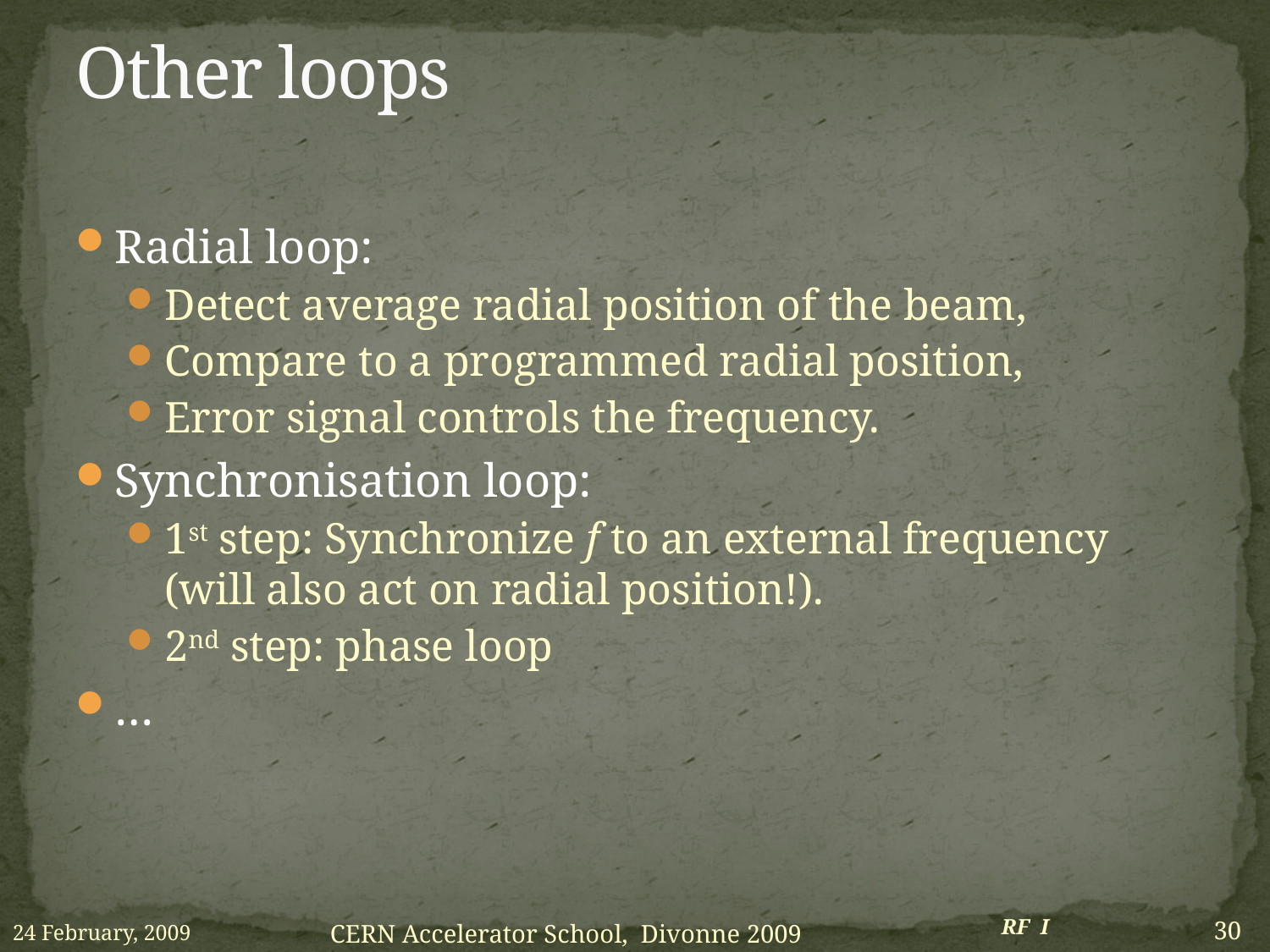

# Other loops
Radial loop:
Detect average radial position of the beam,
Compare to a programmed radial position,
Error signal controls the frequency.
Synchronisation loop:
1st step: Synchronize f to an external frequency (will also act on radial position!).
2nd step: phase loop
…
RF  I
24 February, 2009
30